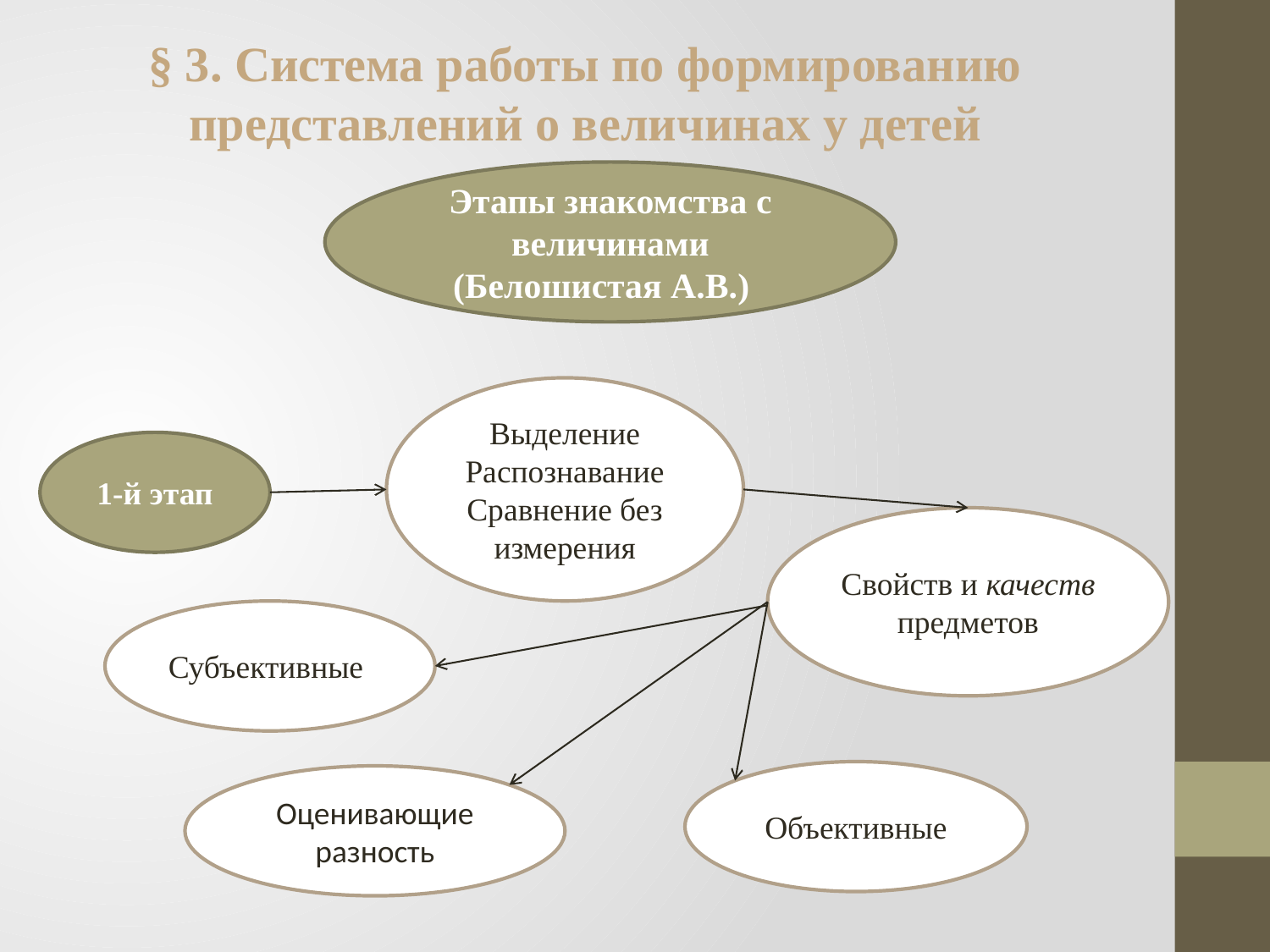

§ 3. Система работы по формированию представлений о величинах у детей
Этапы знакомства с величинами
(Белошистая А.В.)
Выделение Распознавание
Сравнение без измерения
1-й этап
Свойств и качеств предметов
Субъективные
Объективные
Оценивающие разность